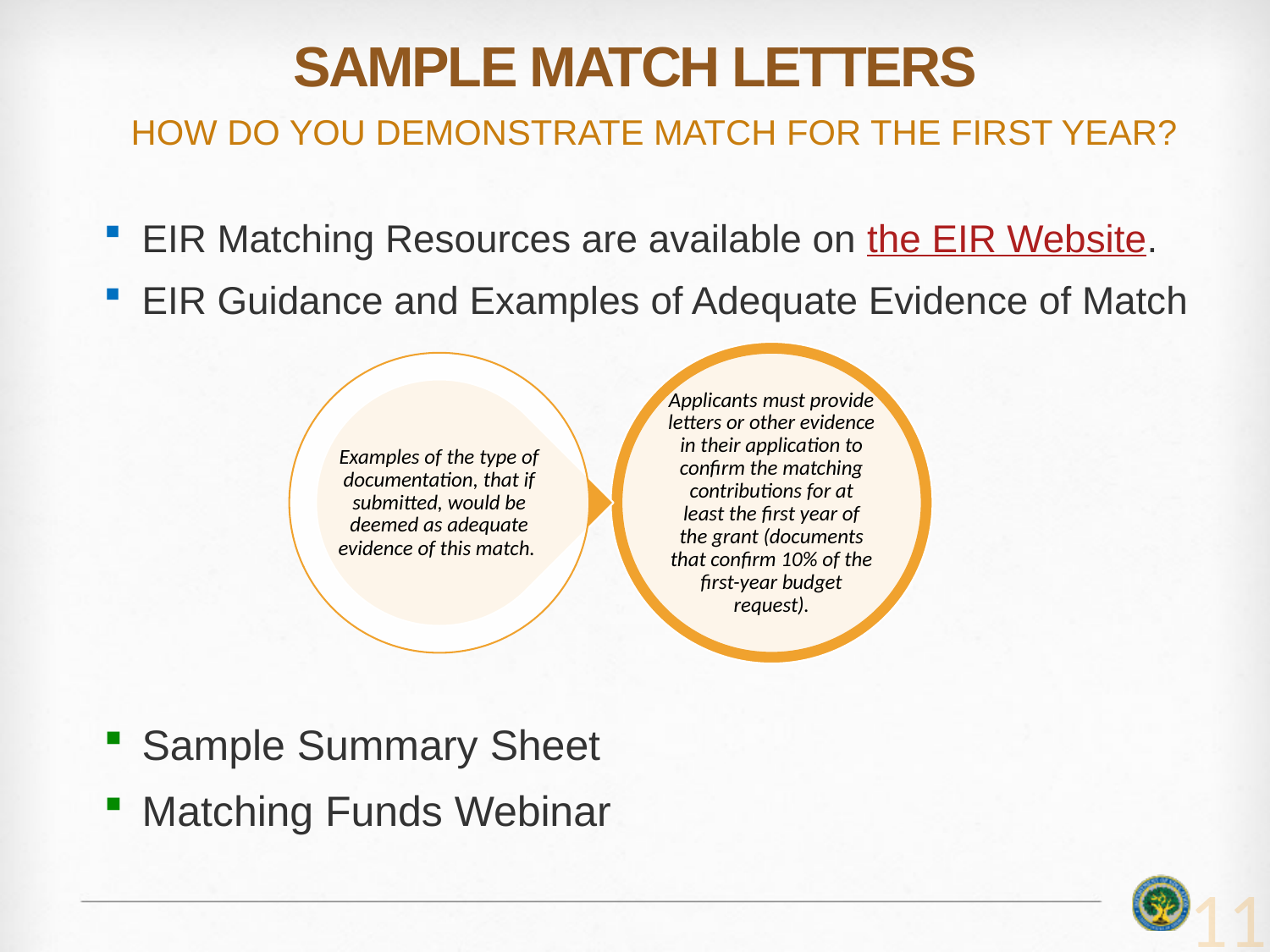

# Sample match letters
How do you demonstrate match for the first year?
EIR Matching Resources are available on the EIR Website.
EIR Guidance and Examples of Adequate Evidence of Match

Sample Summary Sheet
Matching Funds Webinar
Applicants must provide letters or other evidence in their application to confirm the matching contributions for at least the first year of the grant (documents that confirm 10% of the first-year budget request).
Examples of the type of documentation, that if submitted, would be deemed as adequate evidence of this match.
11